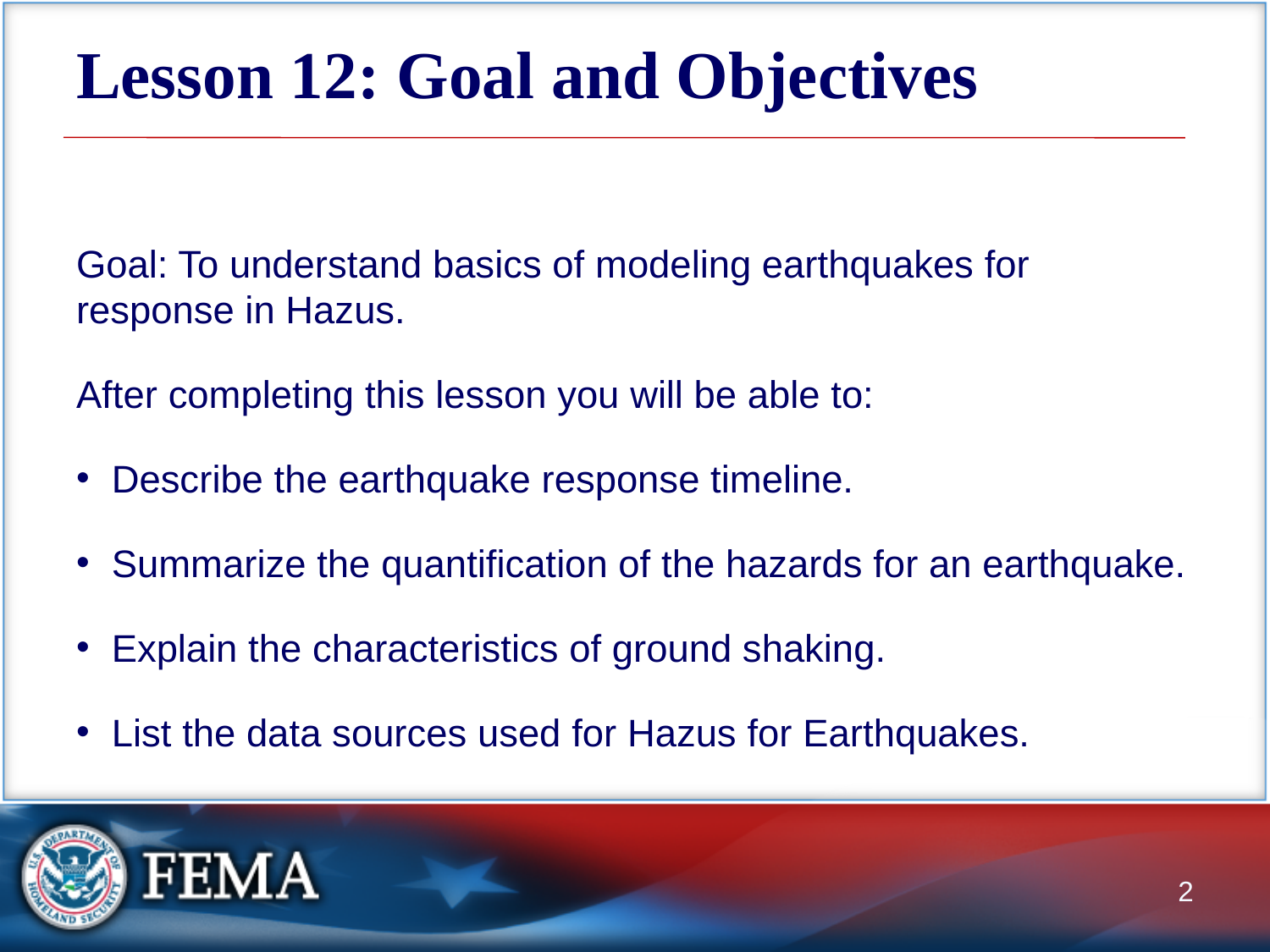

# Lesson 12: Goal and Objectives

Goal: To understand basics of modeling earthquakes for response in Hazus.
After completing this lesson you will be able to:
Describe the earthquake response timeline.
Summarize the quantification of the hazards for an earthquake.
Explain the characteristics of ground shaking.
List the data sources used for Hazus for Earthquakes.
2